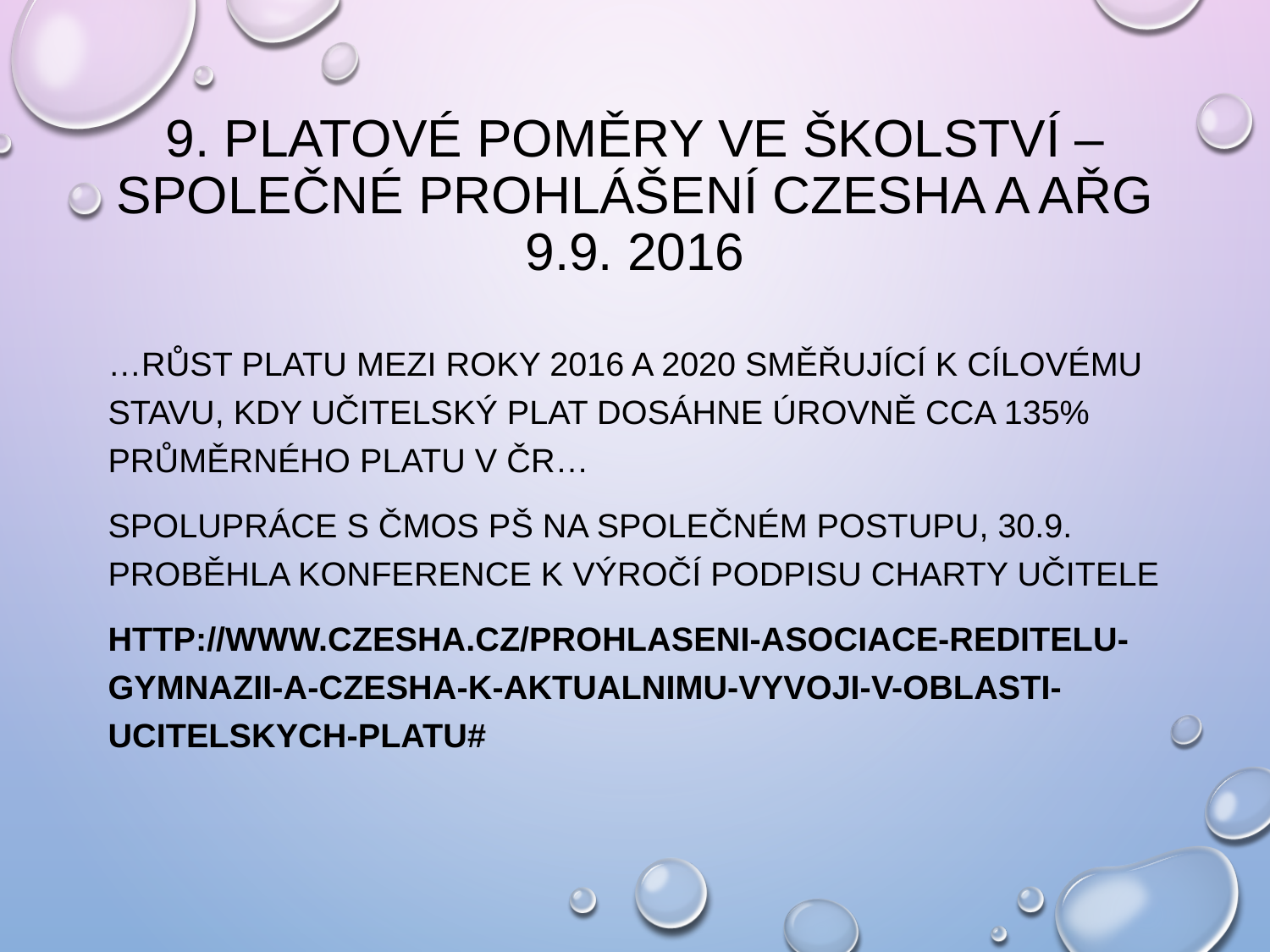

# 9. Platové poměry ve školství – společné prohlášení CZESHA a AŘG 9.9. 2016
…růst platu mezi roky 2016 a 2020 směřující k cílovému stavu, kdy učitelský plat dosáhne úrovně cca 135% průměrného platu v ČR…
Spolupráce s čmos pš na společném postupu, 30.9.  Proběhla Konference k výročí podpisu charty učitele
http://www.czesha.cz/prohlaseni-asociace-reditelu-gymnazii-a-czesha-k-aktualnimu-vyvoji-v-oblasti-ucitelskych-platu#